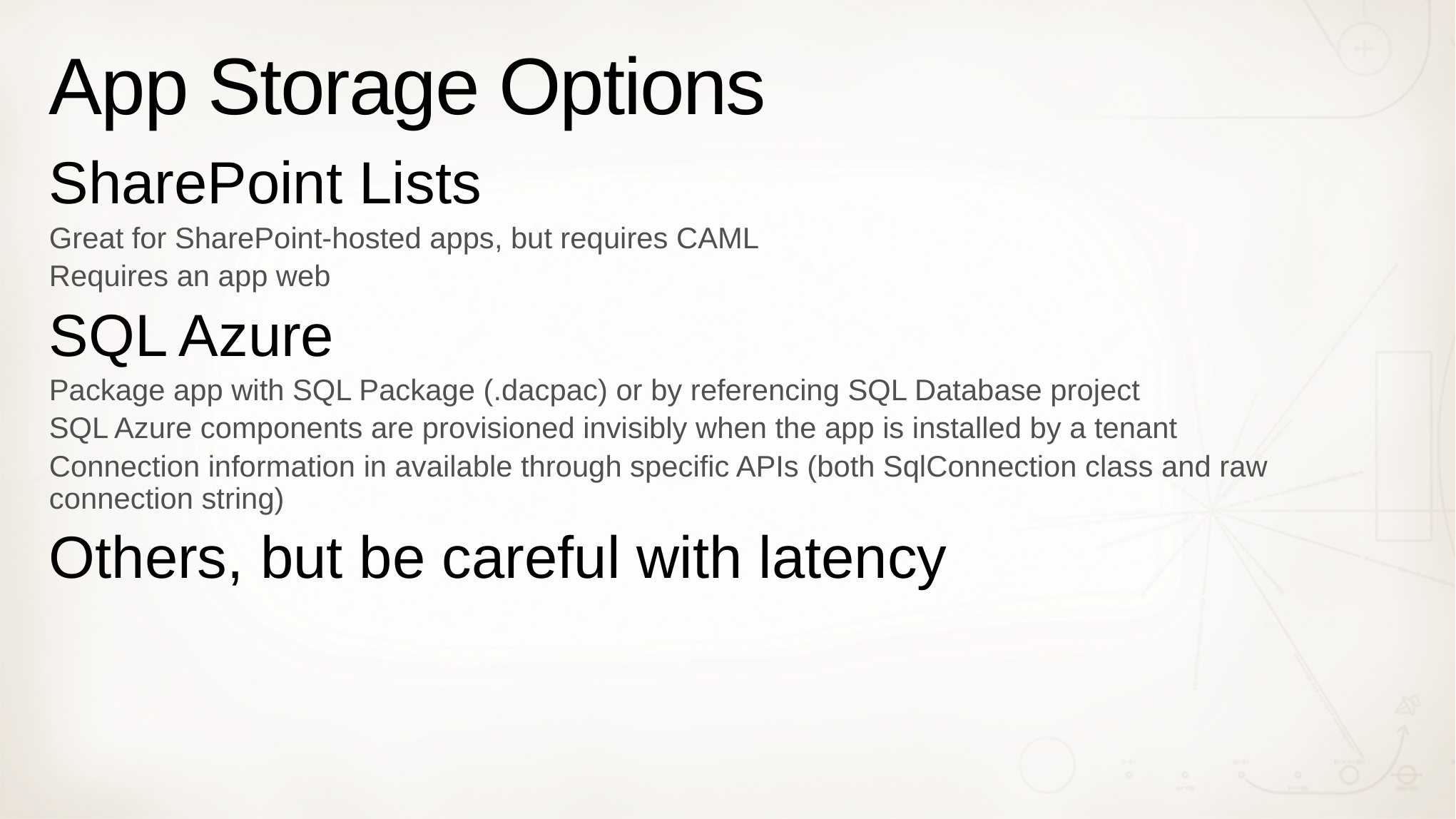

# App Storage Options
SharePoint Lists
Great for SharePoint-hosted apps, but requires CAML
Requires an app web
SQL Azure
Package app with SQL Package (.dacpac) or by referencing SQL Database project
SQL Azure components are provisioned invisibly when the app is installed by a tenant
Connection information in available through specific APIs (both SqlConnection class and raw connection string)
Others, but be careful with latency